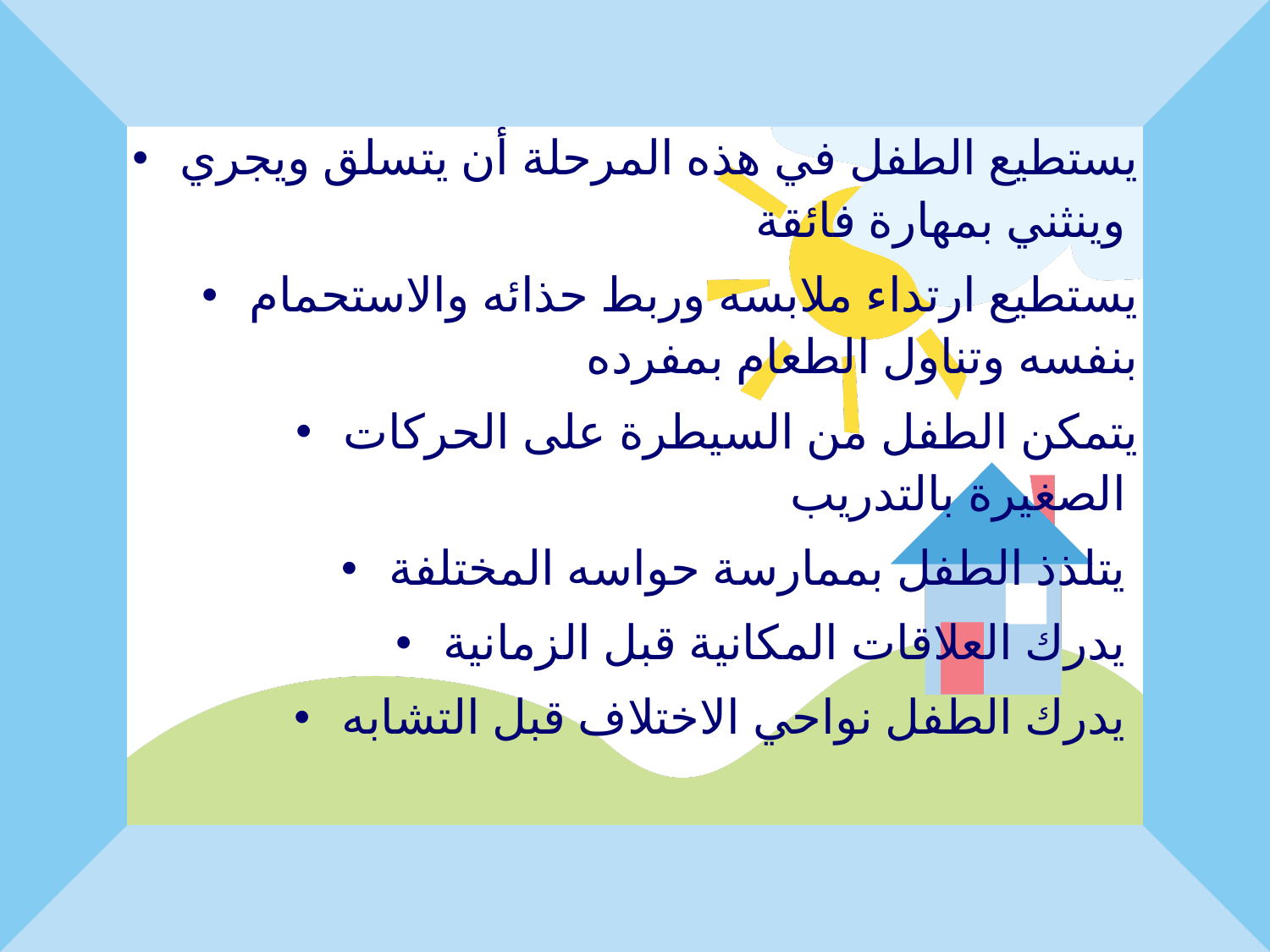

يستطيع الطفل في هذه المرحلة أن يتسلق ويجري وينثني بمهارة فائقة
يستطيع ارتداء ملابسه وربط حذائه والاستحمام بنفسه وتناول الطعام بمفرده
يتمكن الطفل من السيطرة على الحركات الصغيرة بالتدريب
يتلذذ الطفل بممارسة حواسه المختلفة
يدرك العلاقات المكانية قبل الزمانية
يدرك الطفل نواحي الاختلاف قبل التشابه